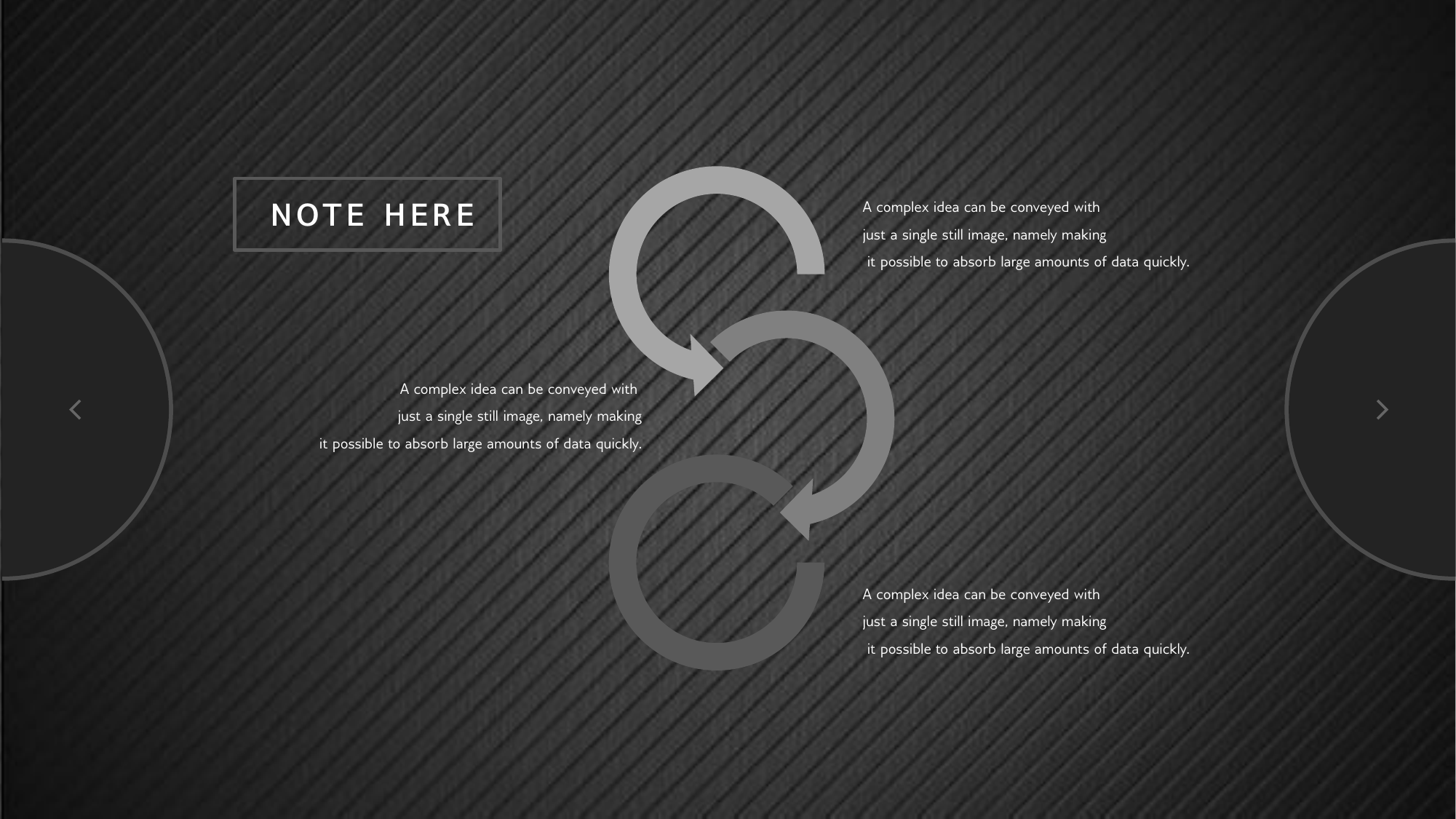

NOTE HERE
A complex idea can be conveyed with
just a single still image, namely making
 it possible to absorb large amounts of data quickly.

A complex idea can be conveyed with
just a single still image, namely making
 it possible to absorb large amounts of data quickly.

A complex idea can be conveyed with
just a single still image, namely making
 it possible to absorb large amounts of data quickly.